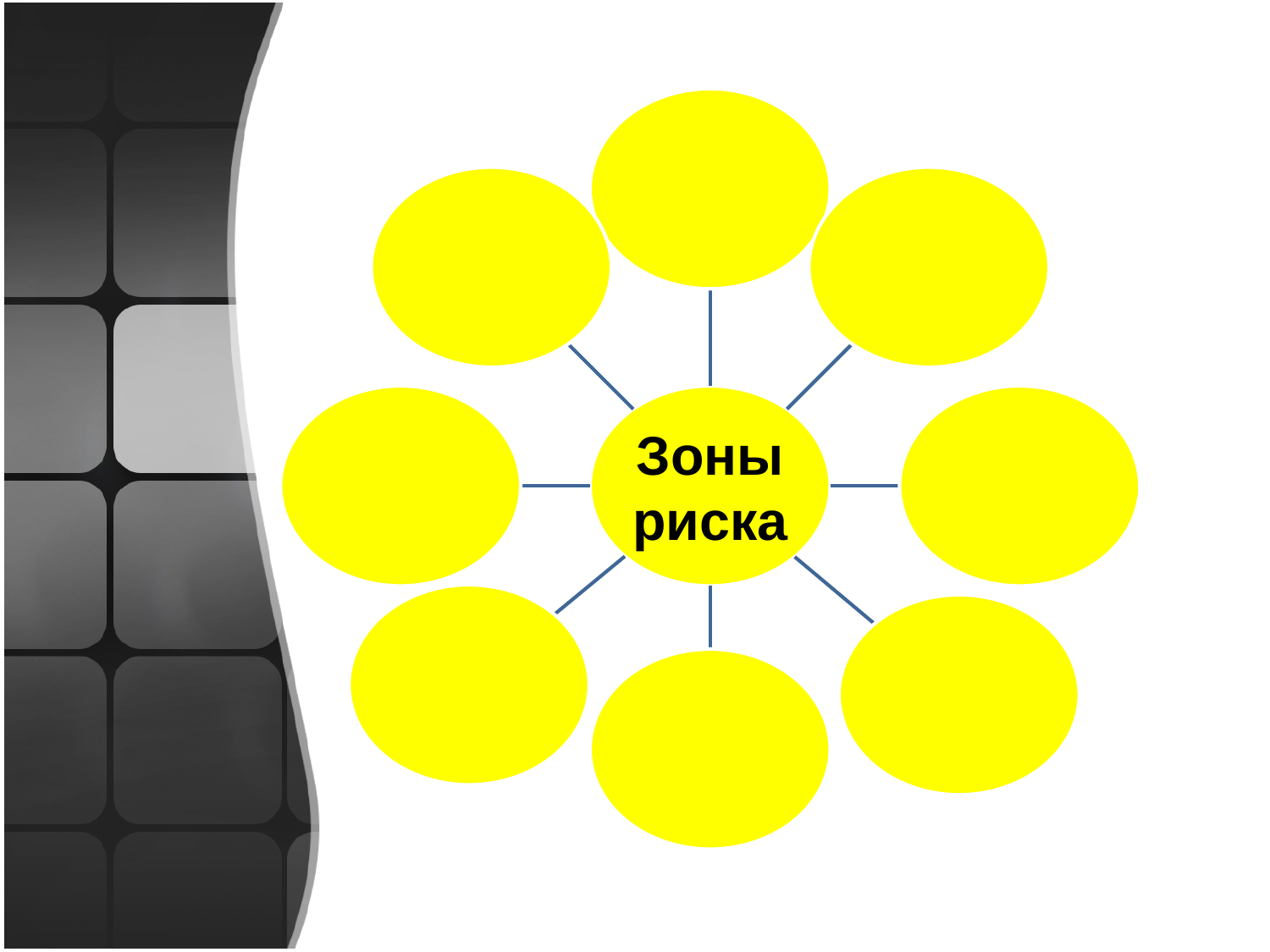

Зоны риска

улица

рынок

магазин

вокзал

транспорт

«Непрошенные
 гости»

Мобильный
телефон

Интернет